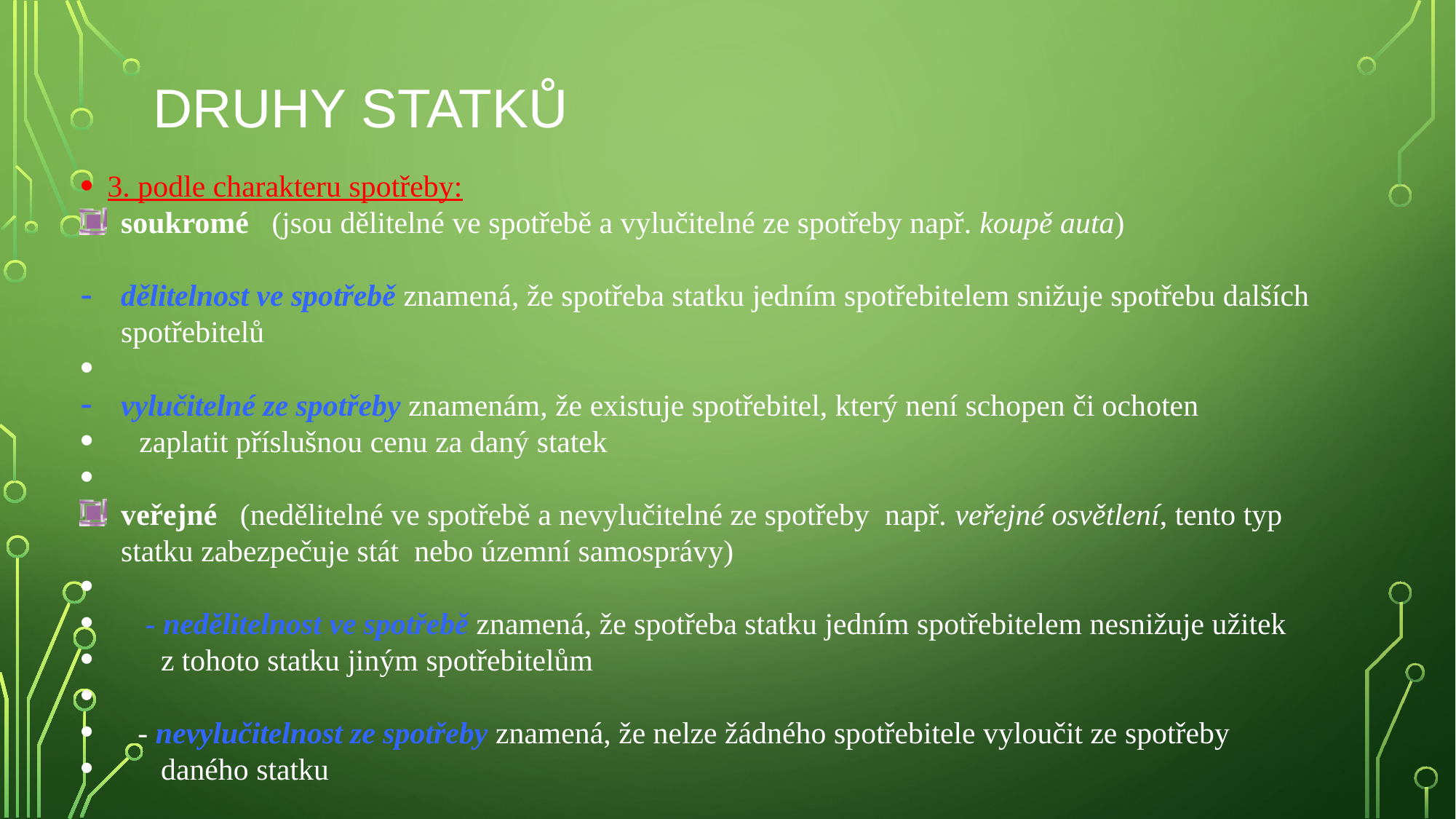

# DRUHY STATKŮ
3. podle charakteru spotřeby:
soukromé   (jsou dělitelné ve spotřebě a vylučitelné ze spotřeby např. koupě auta)

dělitelnost ve spotřebě znamená, že spotřeba statku jedním spotřebitelem snižuje spotřebu dalších spotřebitelů

vylučitelné ze spotřeby znamenám, že existuje spotřebitel, který není schopen či ochoten
      zaplatit příslušnou cenu za daný statek

veřejné   (nedělitelné ve spotřebě a nevylučitelné ze spotřeby  např. veřejné osvětlení, tento typ statku zabezpečuje stát  nebo územní samosprávy)

     - nedělitelnost ve spotřebě znamená, že spotřeba statku jedním spotřebitelem nesnižuje užitek
       z tohoto statku jiným spotřebitelům

    - nevylučitelnost ze spotřeby znamená, že nelze žádného spotřebitele vyloučit ze spotřeby
       daného statku